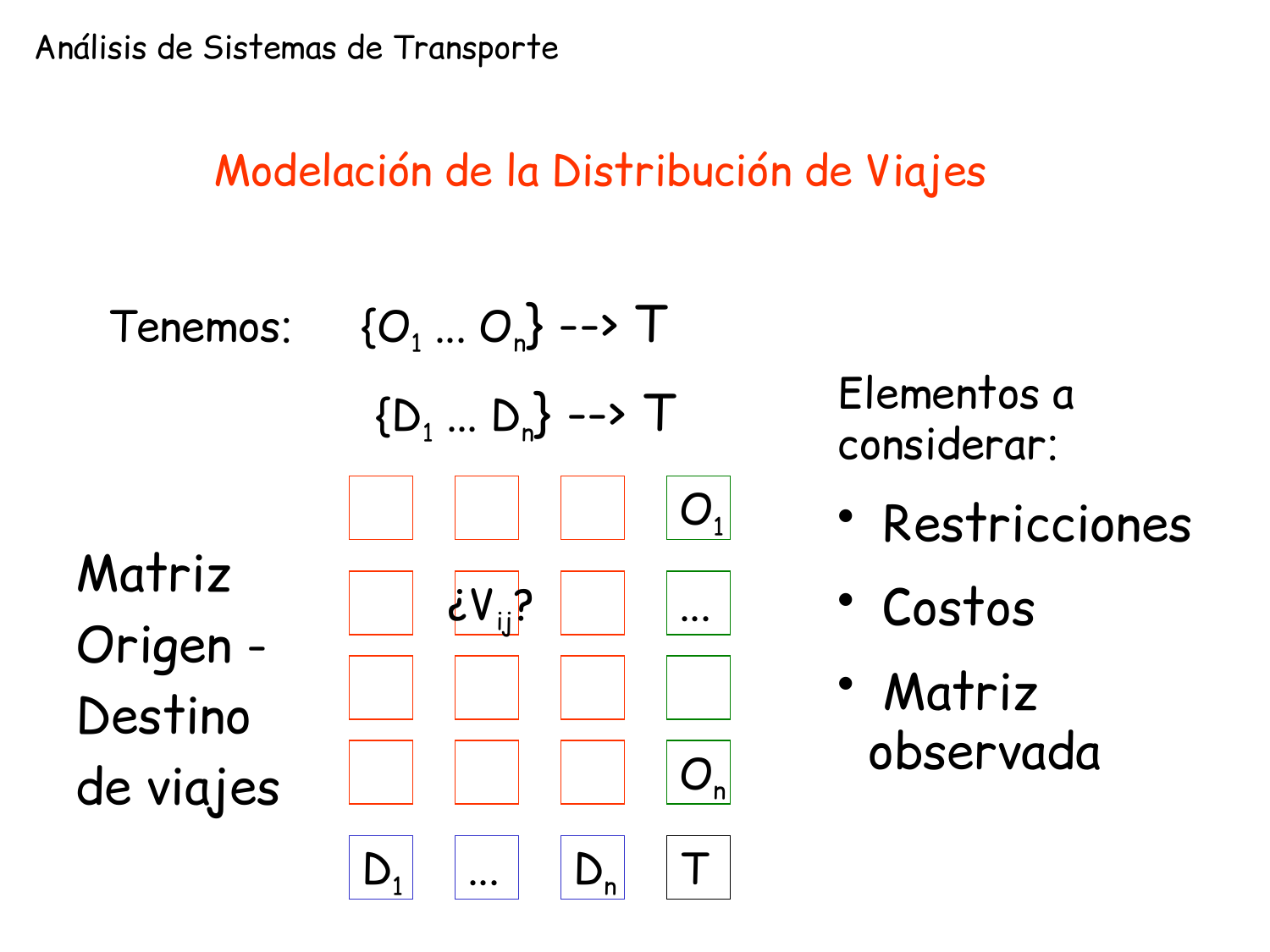

Análisis de Sistemas de Transporte
Modelación de la Distribución de Viajes
Tenemos: 	{O1 ... On} --> T
		 {D1 ... Dn} --> T
Elementos a considerar:
 Restricciones
 Costos
 Matriz observada

O1

¿Vij?

...
Matriz Origen - Destino de viajes

On

D1

...

Dn
T